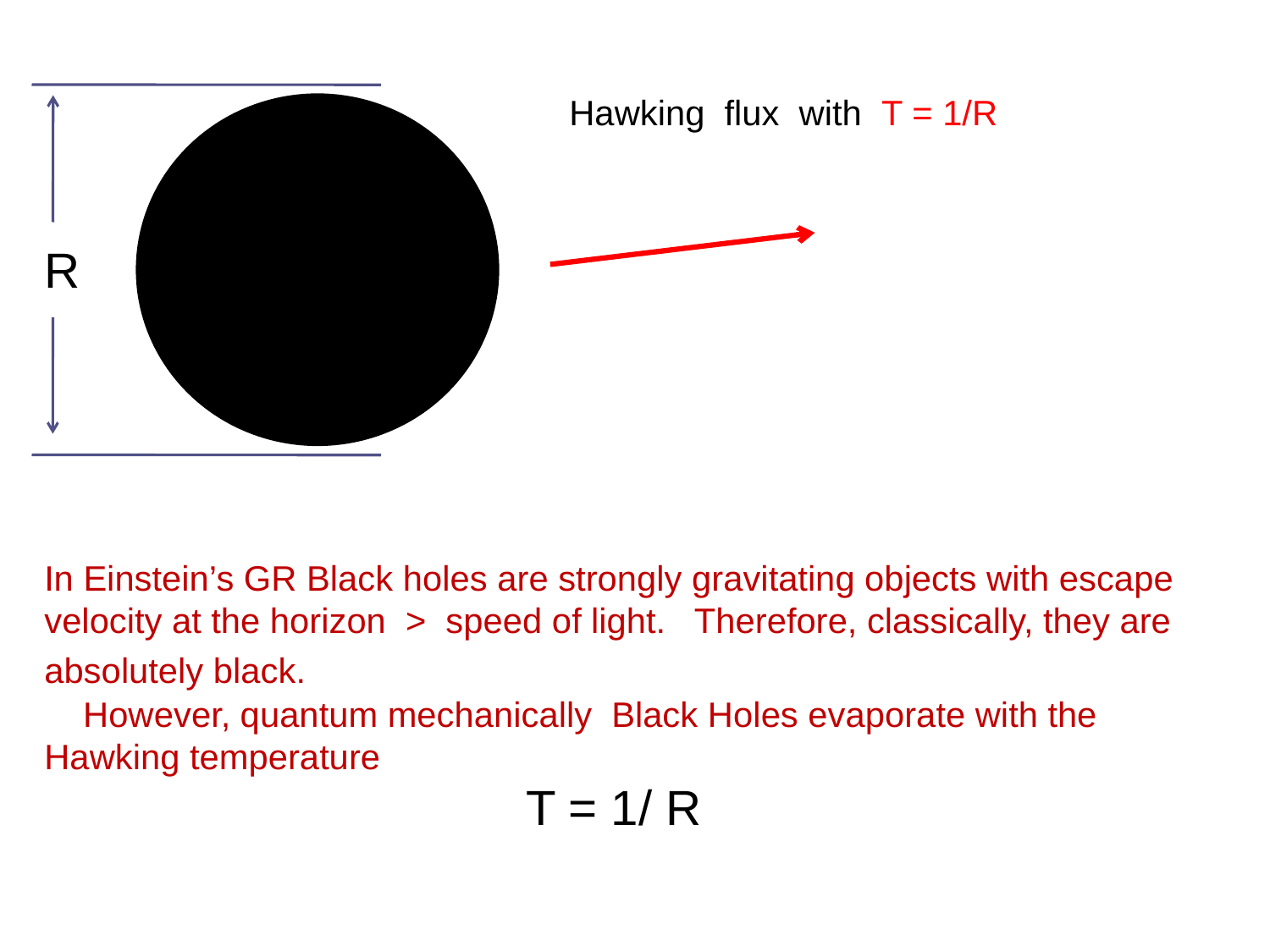

Hawking  flux  with  T = 1/R

R

In Einstein’s GR Black holes are strongly gravitating objects with escape
velocity at the horizon  >  speed of light.   Therefore, classically, they are
absolutely black.
    However, quantum mechanically  Black Holes evaporate with the
Hawking temperature
                                   T = 1/ R